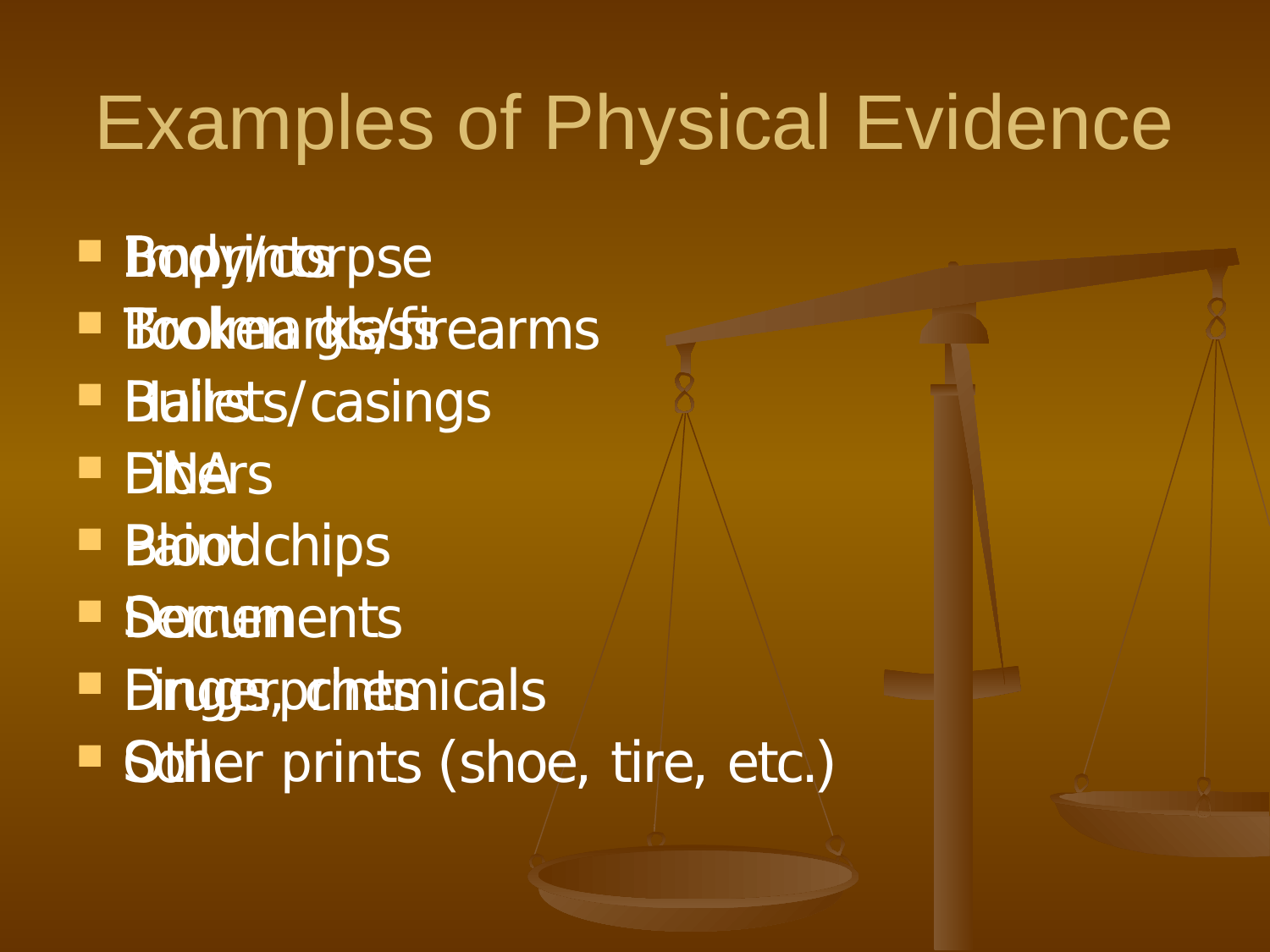

# Examples of Physical Evidence
Imprints
Broken glass
Hairs
Fibers
Paint chips
Documents
Fingerprints
Other prints (shoe, tire, etc.)

Body/corpse
Toolmarks/firearms
Bullets/casings
DNA
Blood
Semen
Drugs, chemicals
Soil